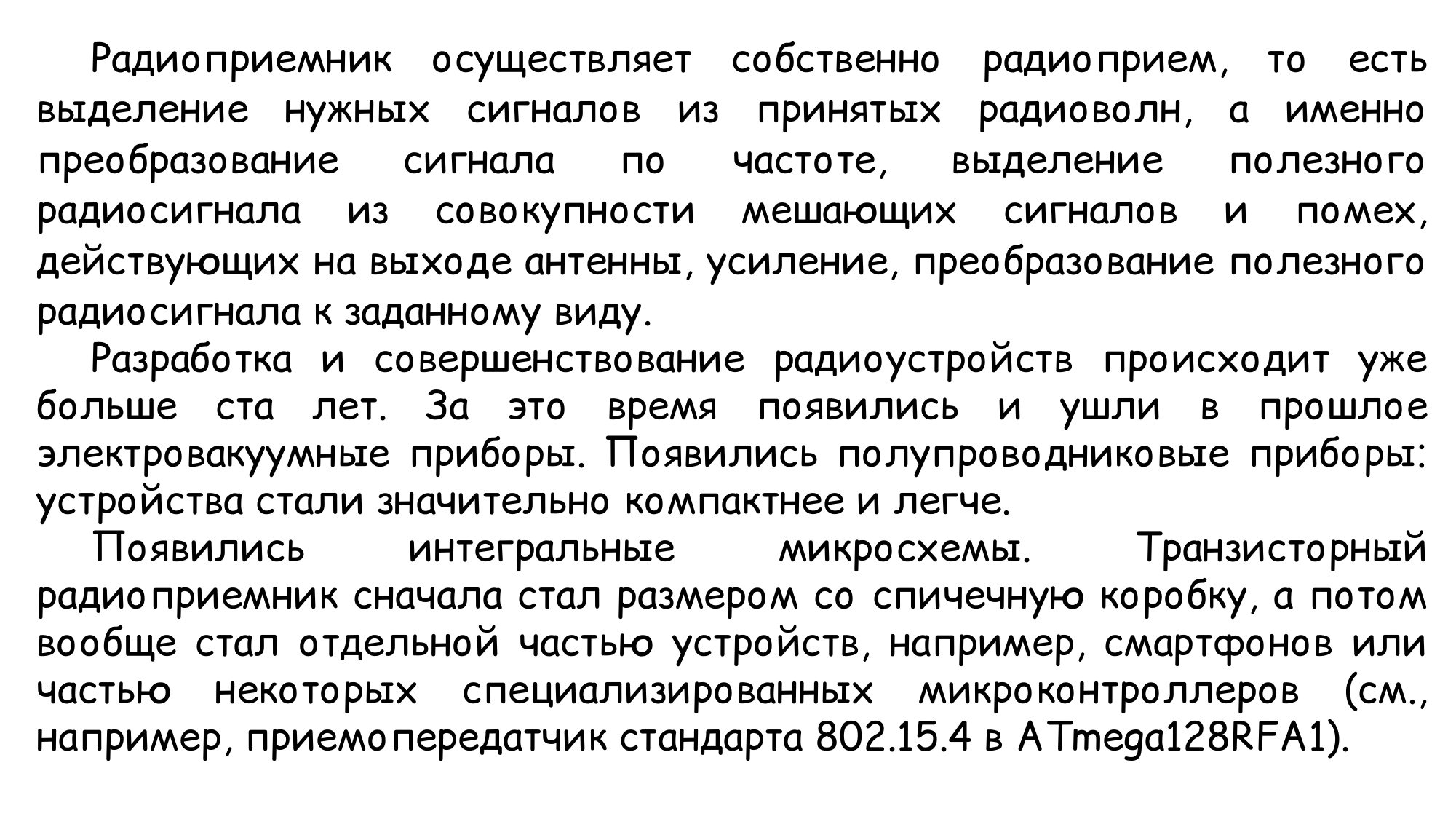

Радиоприемник осуществляет собственно радиоприем, то есть выделение нужных сигналов из принятых радиоволн, а именно преобразование сигнала по частоте, выделение полезного радиосигнала из совокупности мешающих сигналов и помех, действующих на выходе антенны, усиление, преобразование полезного радиосигнала к заданному виду.
Разработка и совершенствование радиоустройств происходит уже больше ста лет. За это время появились и ушли в прошлое электровакуумные приборы. Появились полупроводниковые приборы: устройства стали значительно компактнее и легче.
Появились интегральные микросхемы. Транзисторный радиоприемник сначала стал размером со спичечную коробку, а потом вообще стал отдельной частью устройств, например, смартфонов или частью некоторых специализированных микроконтроллеров (см., например, приемопередатчик стандарта 802.15.4 в ATmega128RFA1).